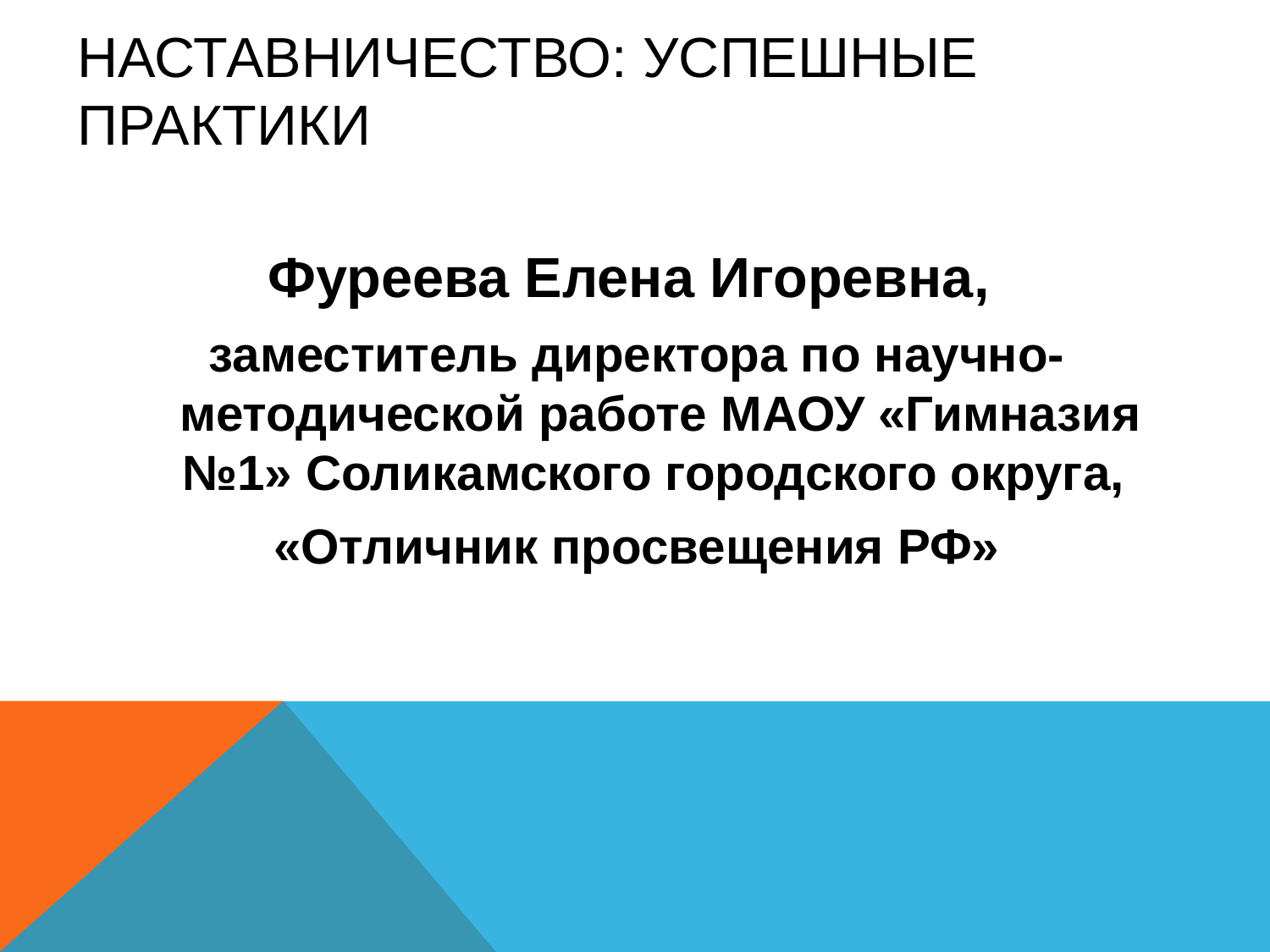

# Наставничество: успешные практики

Фуреева Елена Игоревна,
заместитель директора по научно-методической работе МАОУ «Гимназия №1» Соликамского городского округа,
«Отличник просвещения РФ»